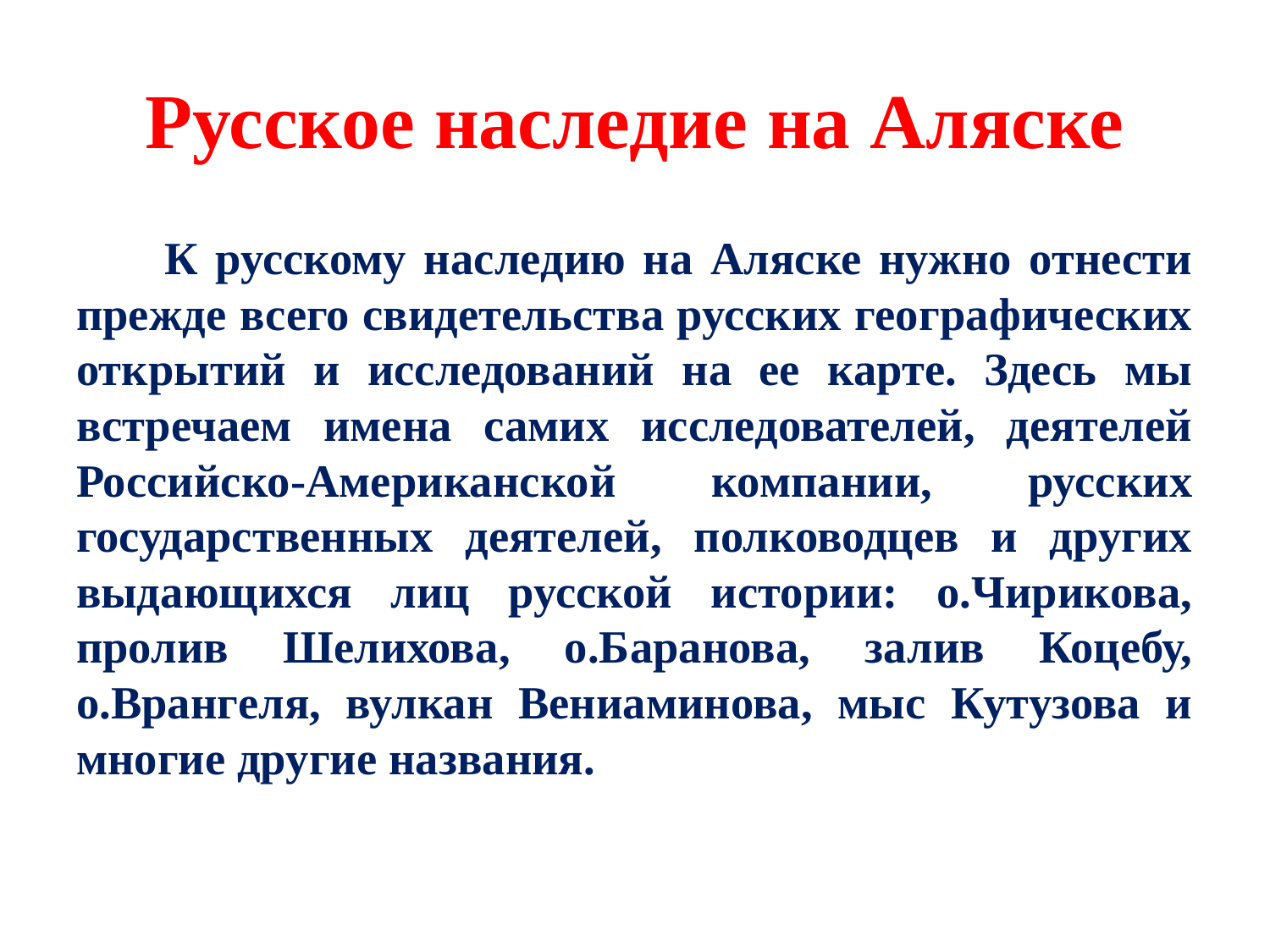

# Русское наследие на Аляске
К русскому наследию на Аляске нужно отнести прежде всего свидетельства русских географических открытий и исследований на ее карте. Здесь мы встречаем имена самих исследователей, деятелей Российско-Американской компании, русских государственных деятелей, полководцев и других выдающихся лиц русской истории: о.Чирикова, пролив Шелихова, о.Баранова, залив Коцебу, о.Врангеля, вулкан Вениаминова, мыс Кутузова и многие другие названия.